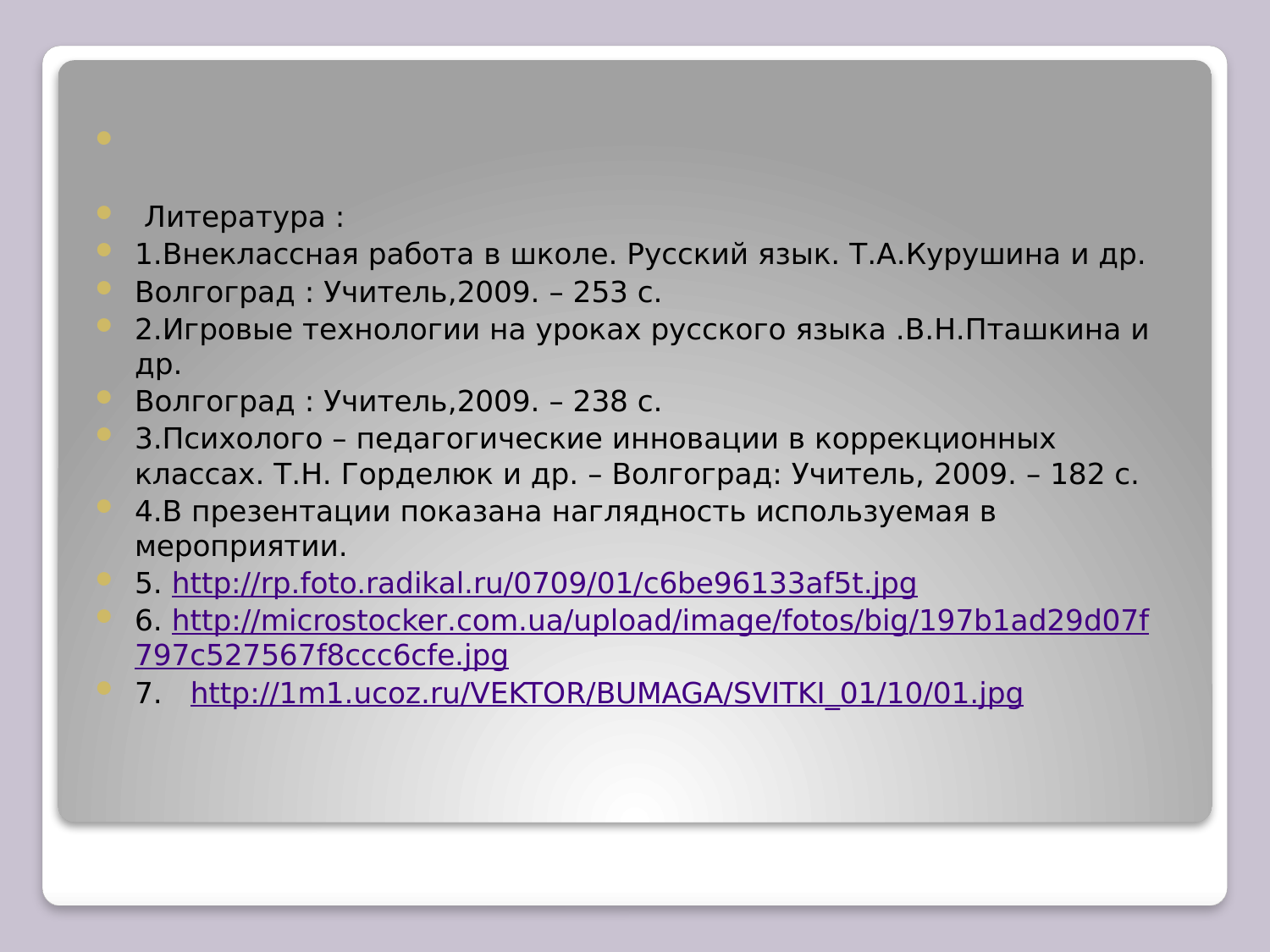

Литература :
1.Внеклассная работа в школе. Русский язык. Т.А.Курушина и др.
Волгоград : Учитель,2009. – 253 с.
2.Игровые технологии на уроках русского языка .В.Н.Пташкина и др.
Волгоград : Учитель,2009. – 238 с.
3.Психолого – педагогические инновации в коррекционных классах. Т.Н. Горделюк и др. – Волгоград: Учитель, 2009. – 182 с.
4.В презентации показана наглядность используемая в мероприятии.
5. http://rp.foto.radikal.ru/0709/01/c6be96133af5t.jpg
6. http://microstocker.com.ua/upload/image/fotos/big/197b1ad29d07f797c527567f8ccc6cfe.jpg
7.   http://1m1.ucoz.ru/VEKTOR/BUMAGA/SVITKI_01/10/01.jpg

#